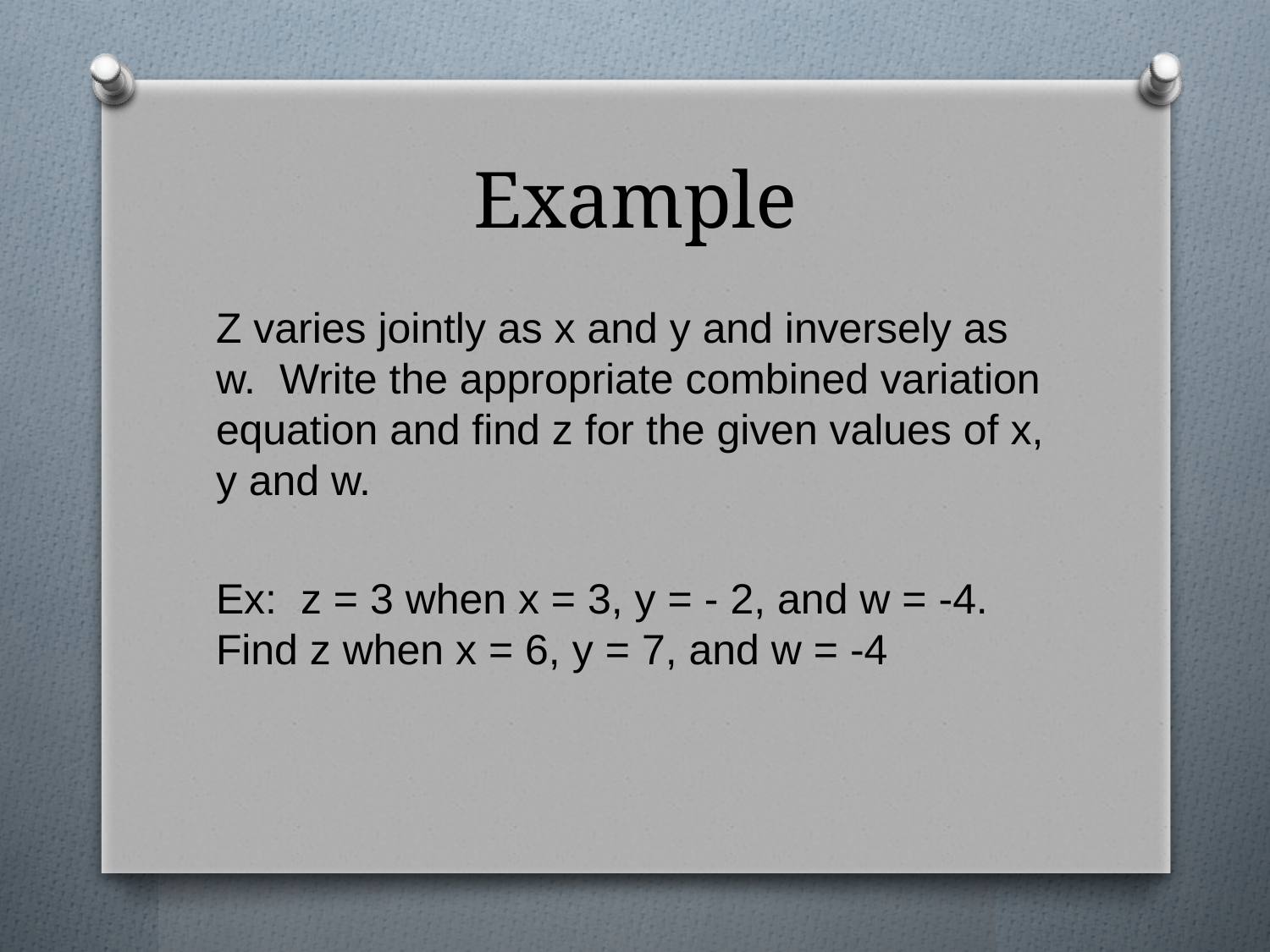

# Example
Z varies jointly as x and y and inversely as w.  Write the appropriate combined variation equation and find z for the given values of x, y and w.

Ex:  z = 3 when x = 3, y = - 2, and w = -4.  Find z when x = 6, y = 7, and w = -4